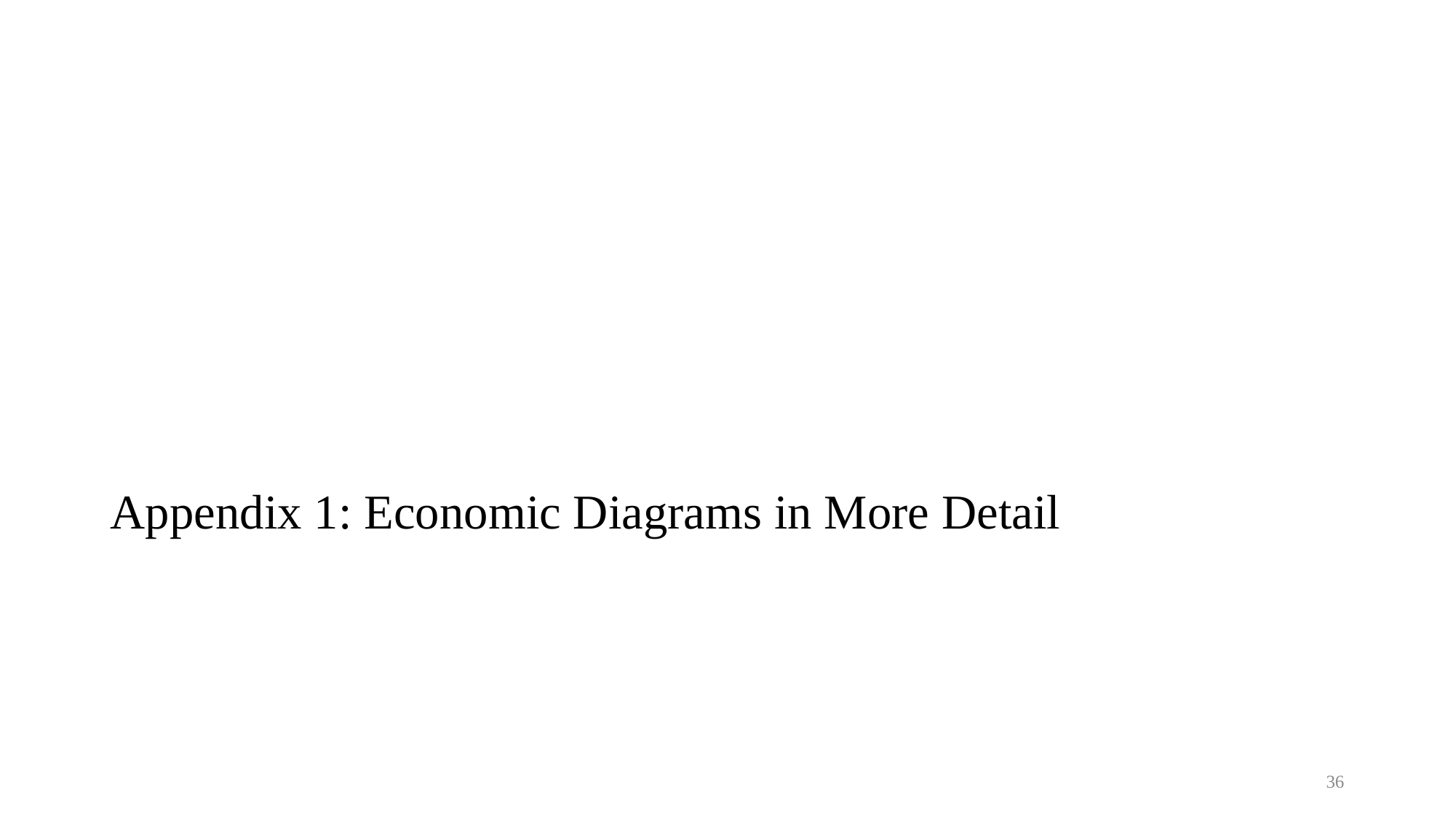

# Appendix 1: Economic Diagrams in More Detail

36